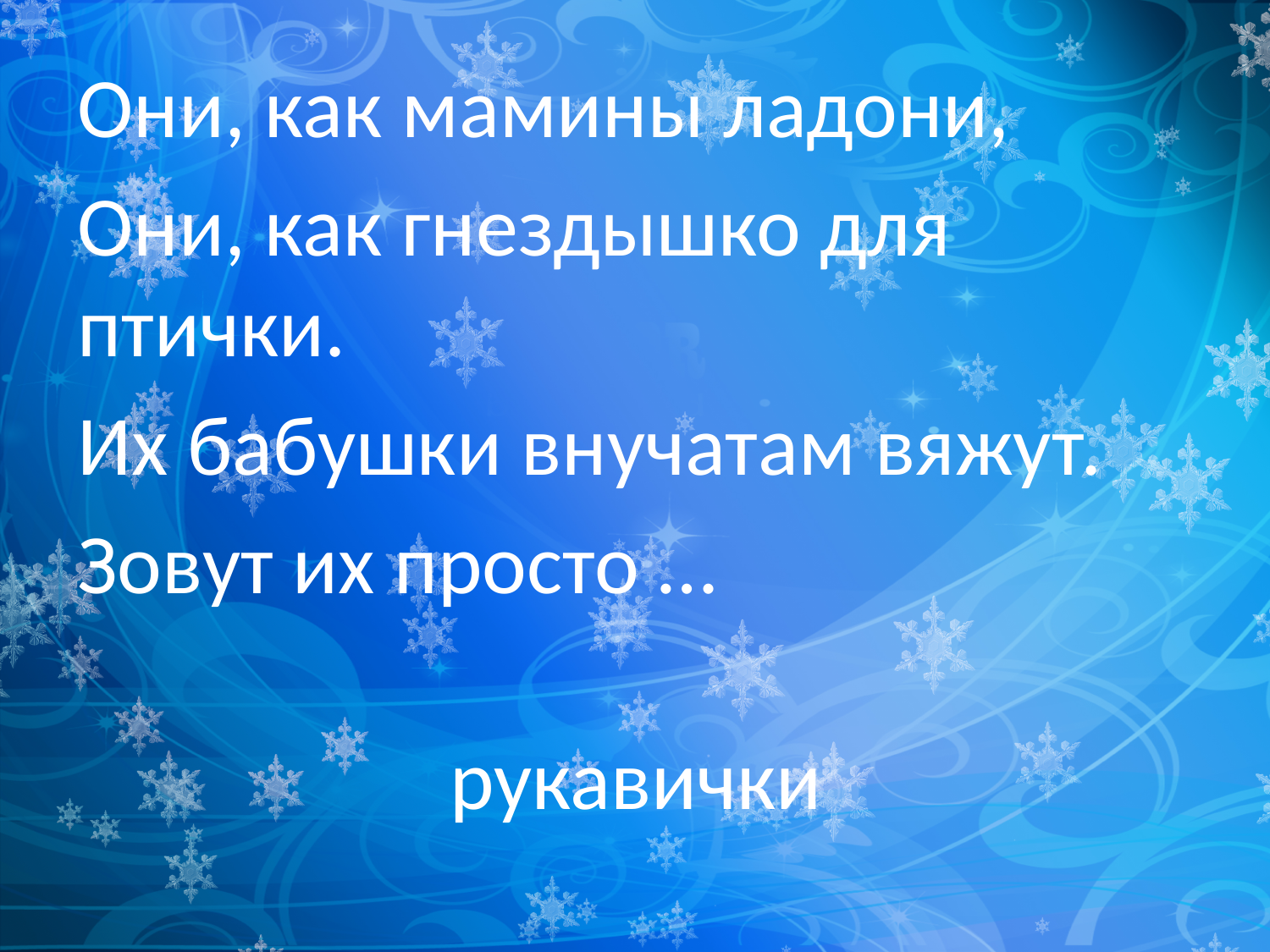

Они, как мамины ладони,
Они, как гнездышко для птички.
Их бабушки внучатам вяжут.
Зовут их просто …
# рукавички